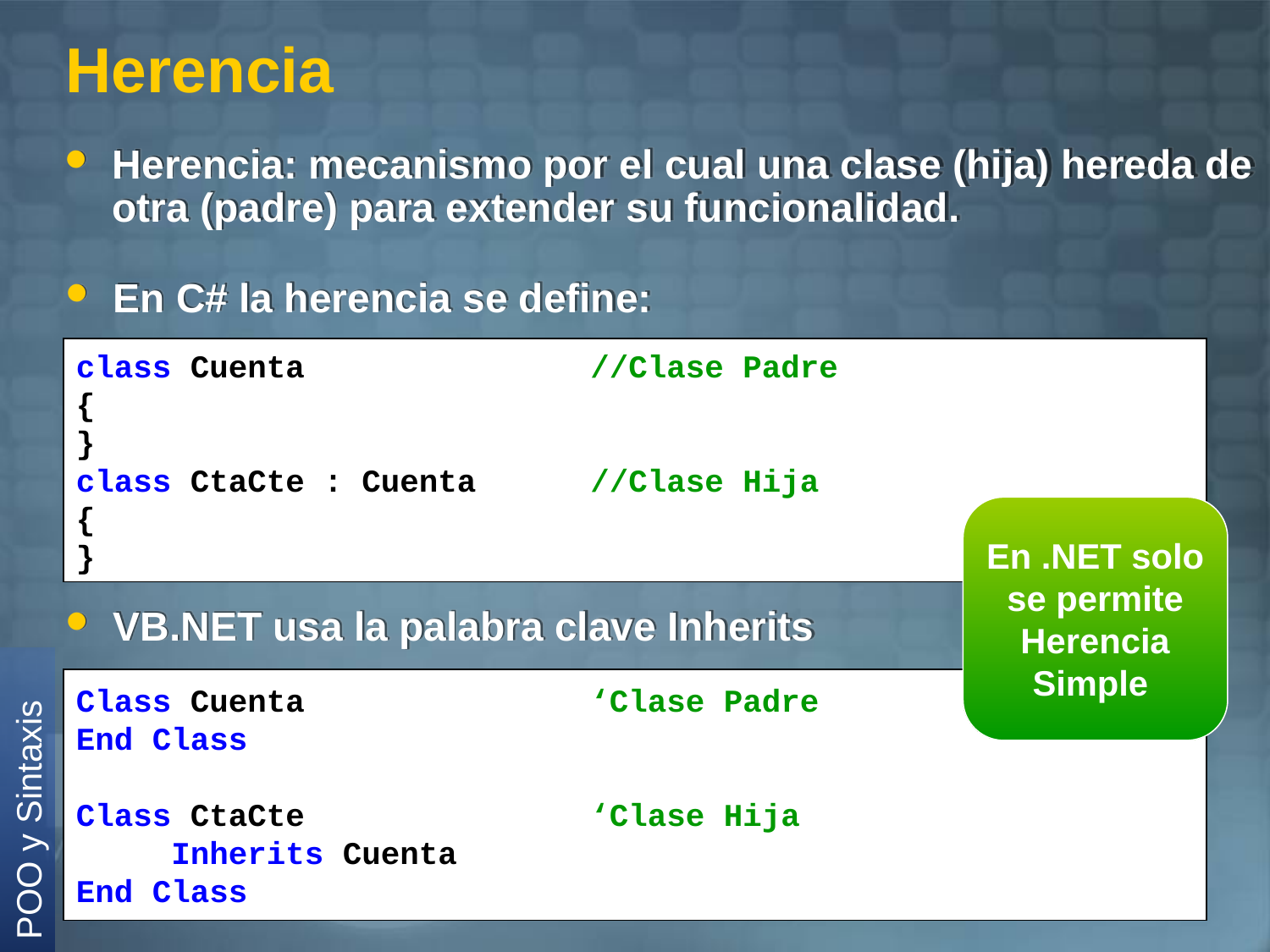

# Herencia
Herencia: mecanismo por el cual una clase (hija) hereda de otra (padre) para extender su funcionalidad.
En C# la herencia se define:
class Cuenta               //Clase Padre
{
}
class CtaCte : Cuenta      //Clase Hija
{
}
En .NET solo
se permite
Herencia
Simple
VB.NET usa la palabra clave Inherits
Class Cuenta               ‘Clase Padre
End Class

Class CtaCte               ‘Clase Hija
     Inherits Cuenta
End Class
POO y Sintaxis